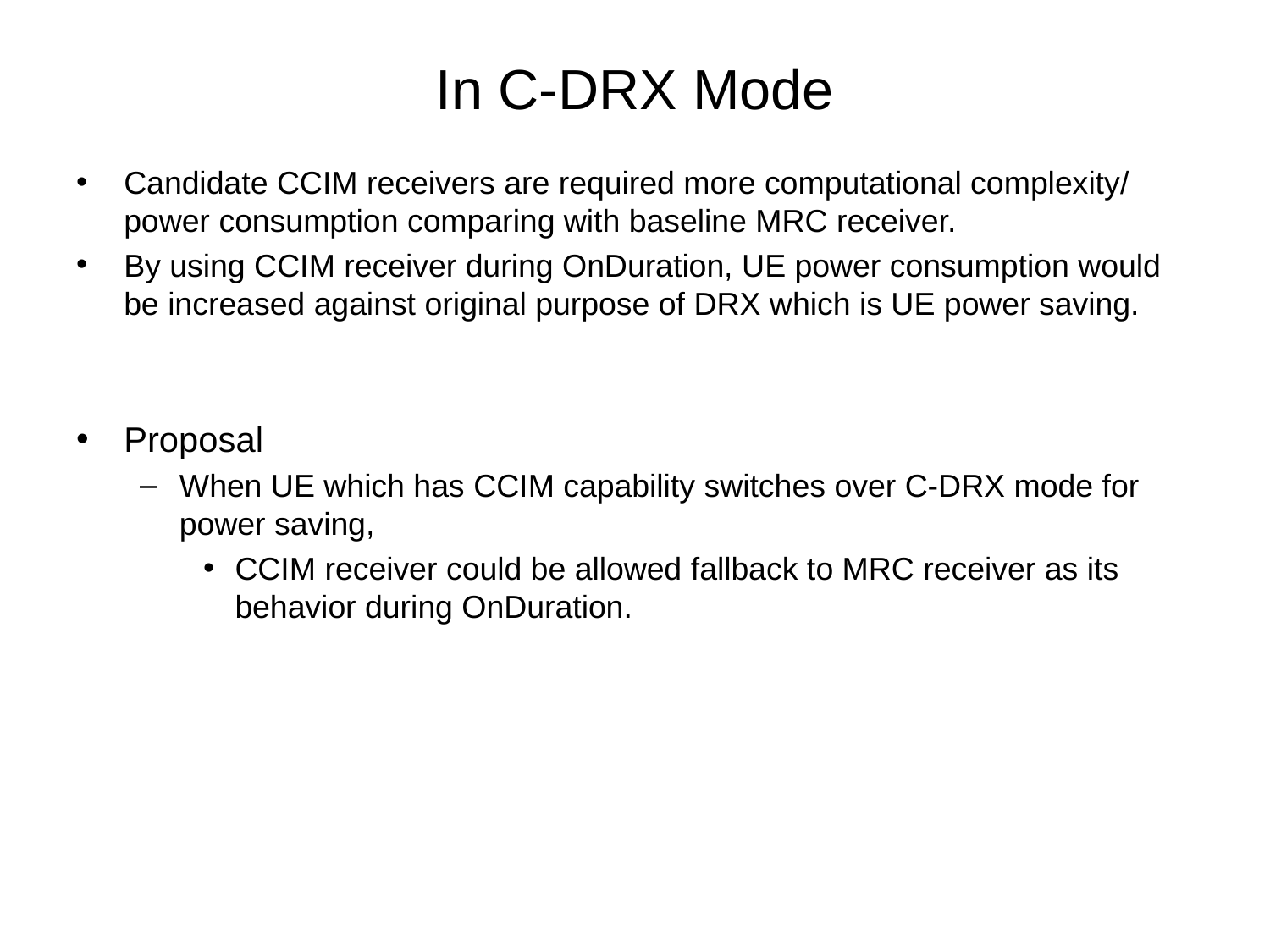

# In C-DRX Mode
Candidate CCIM receivers are required more computational complexity/power consumption comparing with baseline MRC receiver.
By using CCIM receiver during OnDuration, UE power consumption would be increased against original purpose of DRX which is UE power saving.

Proposal
When UE which has CCIM capability switches over C-DRX mode for power saving,
CCIM receiver could be allowed fallback to MRC receiver as its behavior during OnDuration.